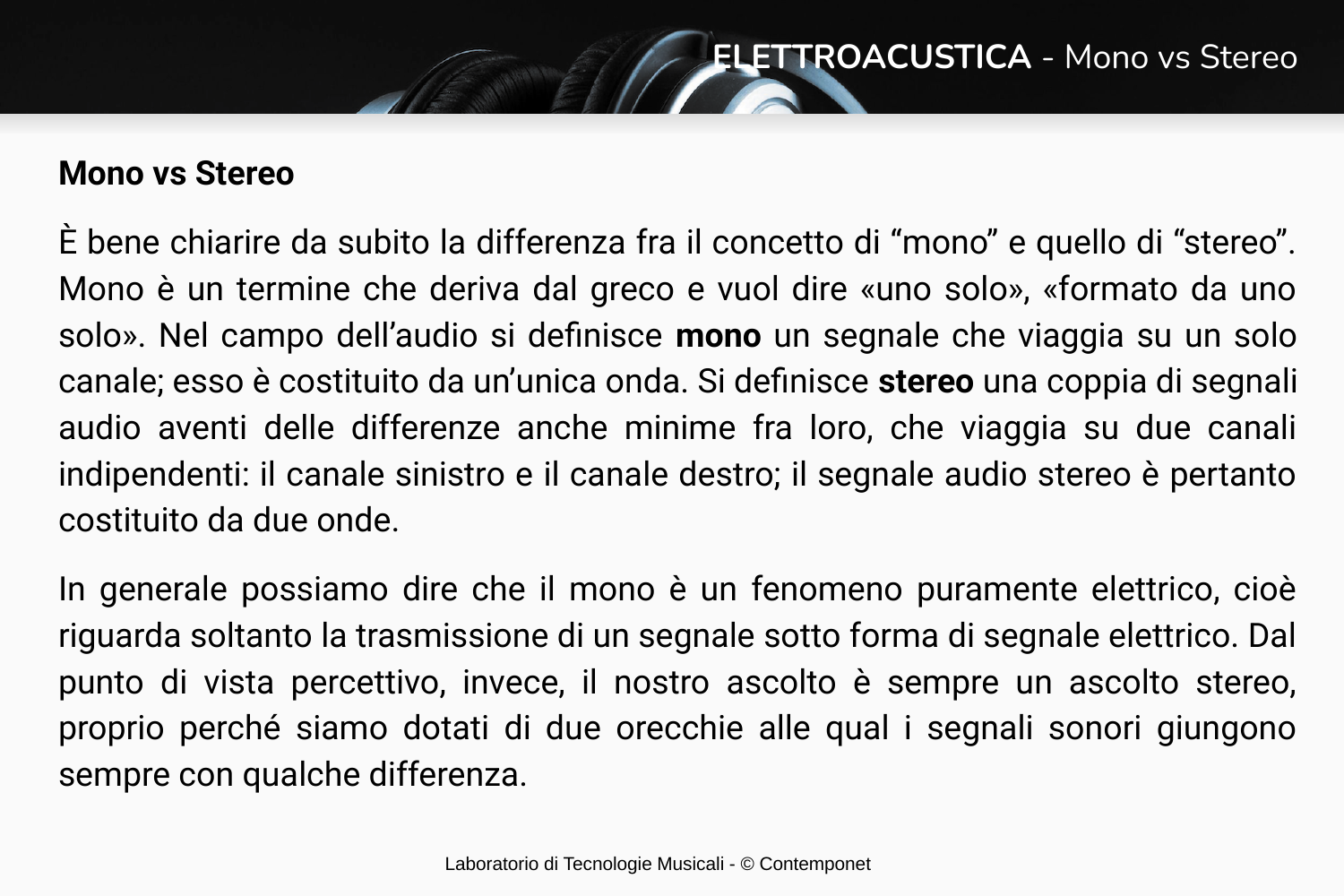

# ELETTROACUSTICA - Mono vs Stereo
Mono vs Stereo
È bene chiarire da subito la differenza fra il concetto di “mono” e quello di “stereo”. Mono è un termine che deriva dal greco e vuol dire «uno solo», «formato da uno solo». Nel campo dell’audio si definisce mono un segnale che viaggia su un solo canale; esso è costituito da un’unica onda. Si definisce stereo una coppia di segnali audio aventi delle differenze anche minime fra loro, che viaggia su due canali indipendenti: il canale sinistro e il canale destro; il segnale audio stereo è pertanto costituito da due onde.
In generale possiamo dire che il mono è un fenomeno puramente elettrico, cioè riguarda soltanto la trasmissione di un segnale sotto forma di segnale elettrico. Dal punto di vista percettivo, invece, il nostro ascolto è sempre un ascolto stereo, proprio perché siamo dotati di due orecchie alle qual i segnali sonori giungono sempre con qualche differenza.
Laboratorio di Tecnologie Musicali - © Contemponet